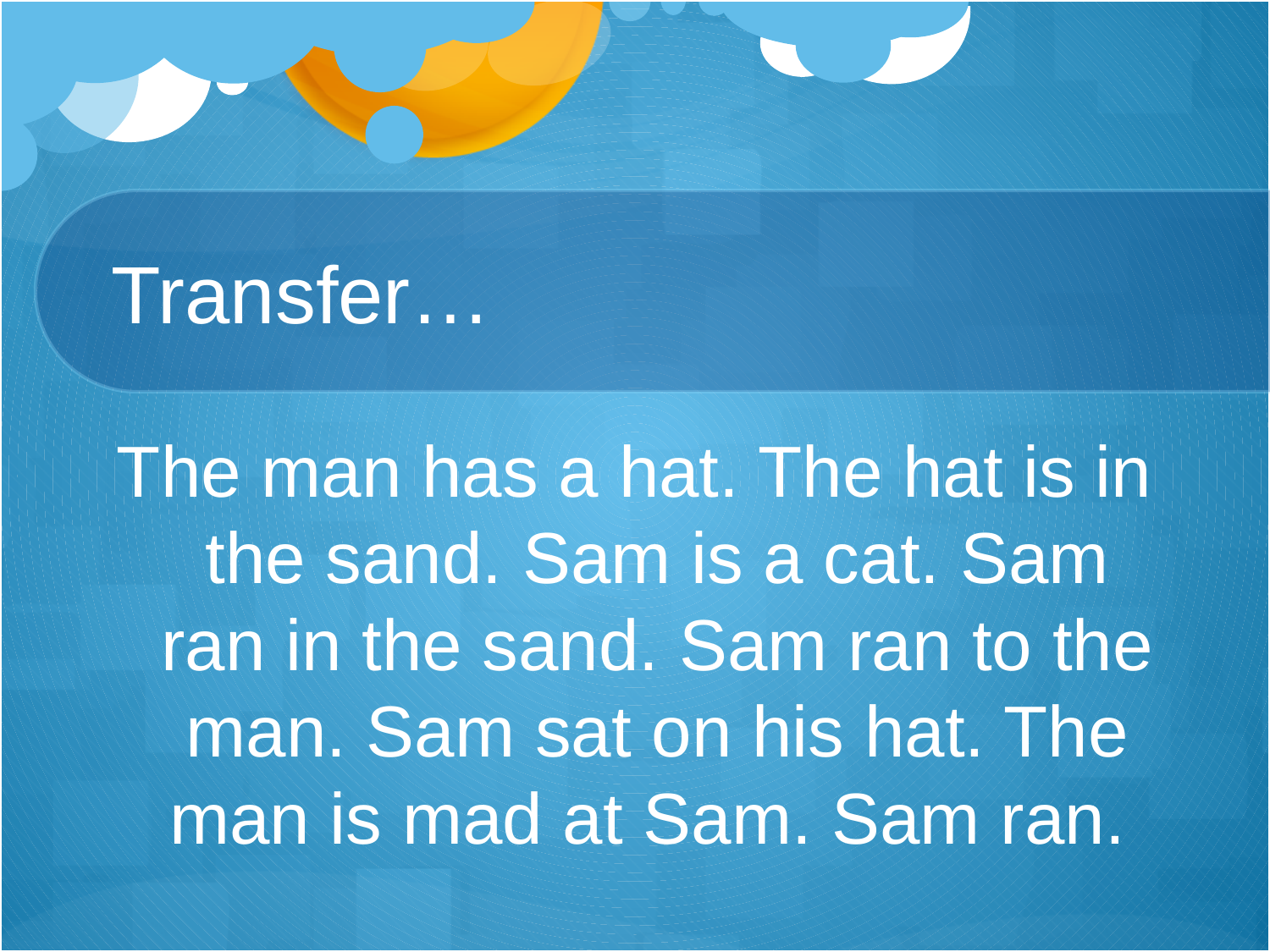

# Transfer…
The man has a hat. The hat is in the sand. Sam is a cat. Sam ran in the sand. Sam ran to the man. Sam sat on his hat. The man is mad at Sam. Sam ran.